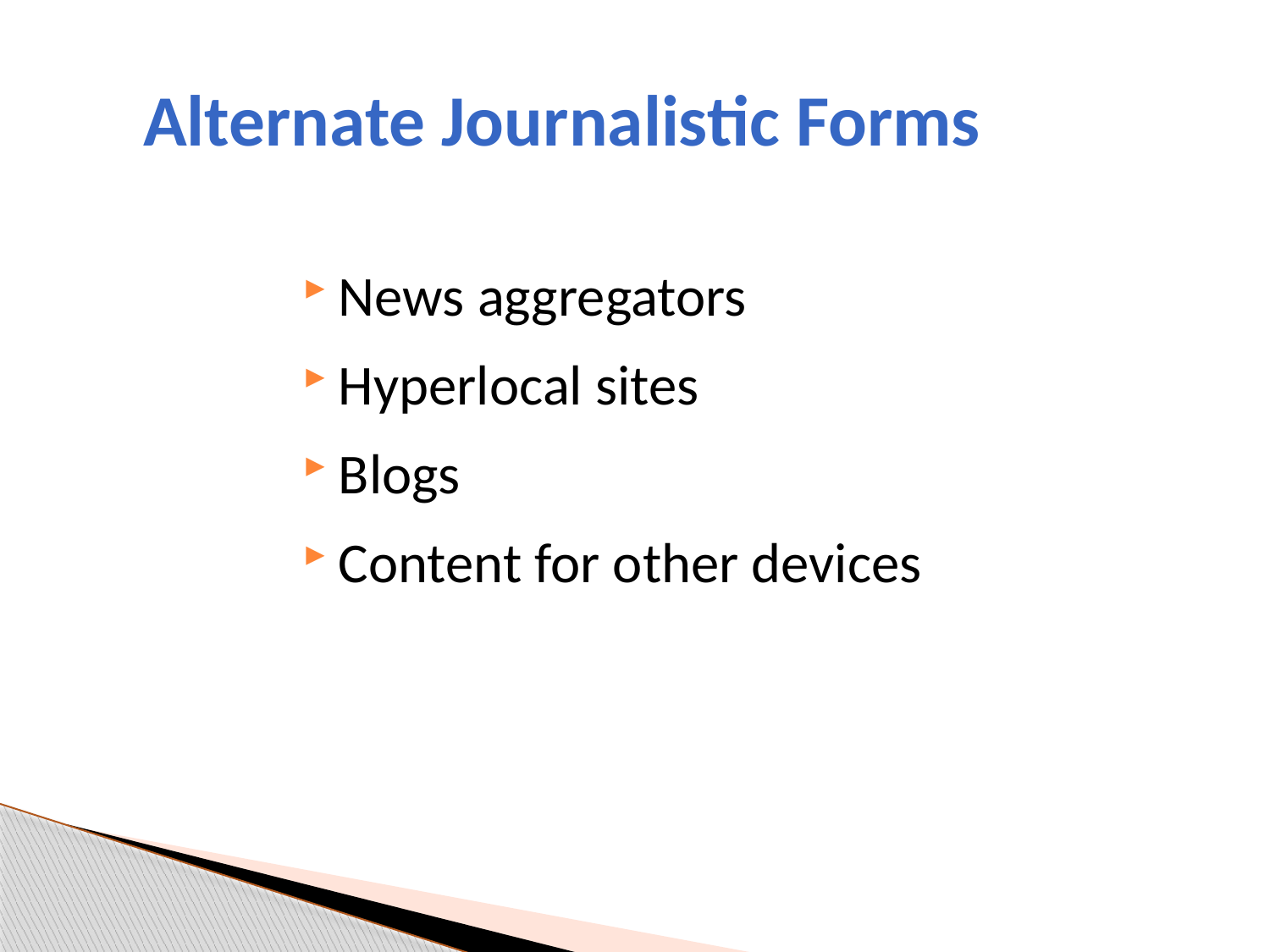

# Alternate Journalistic Forms
News aggregators
Hyperlocal sites
Blogs
Content for other devices